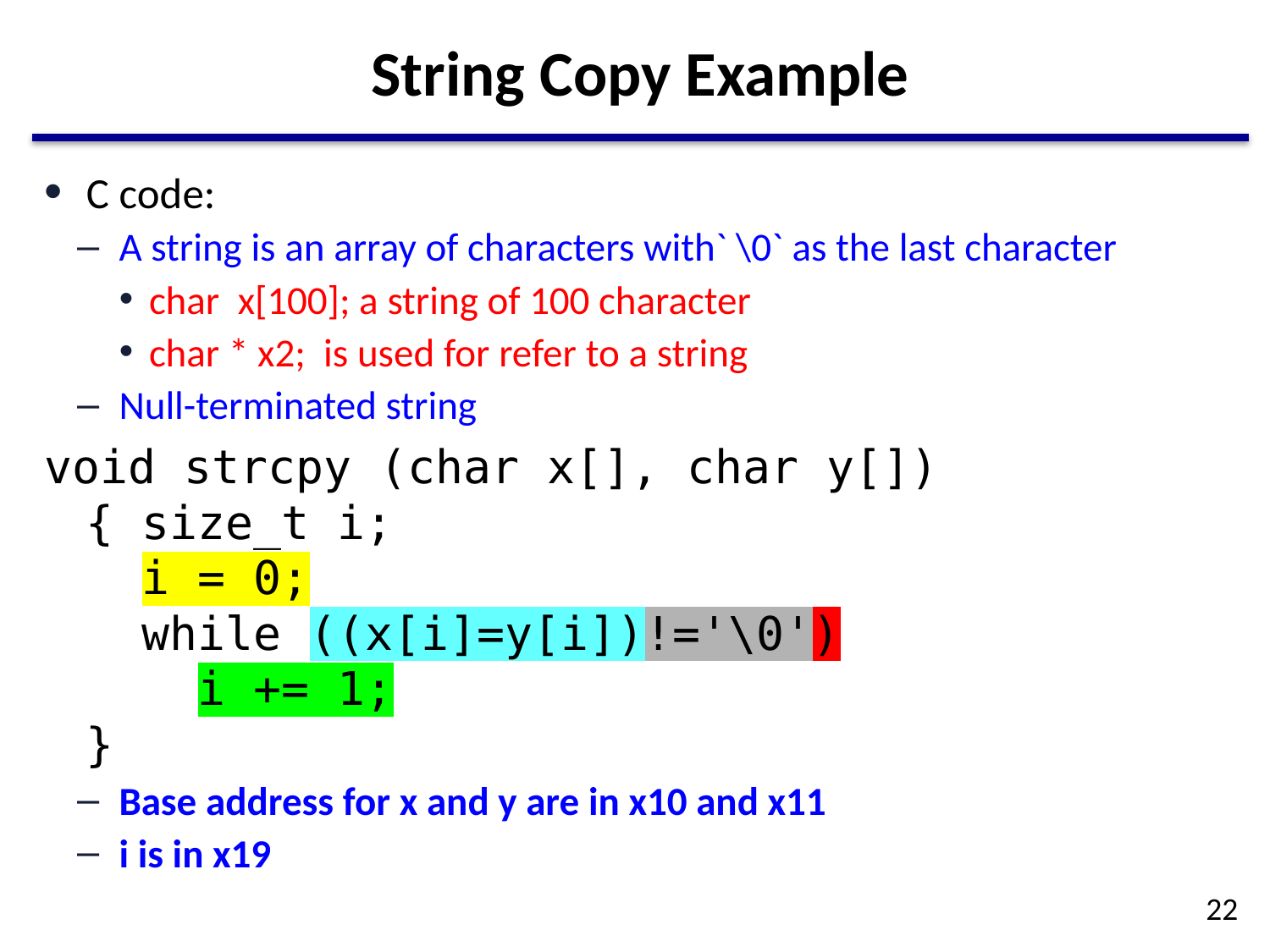

# String Copy Example
C code:
A string is an array of characters with` \0` as the last character
char  x[100]; a string of 100 character
char * x2;  is used for refer to a string
Null-terminated string
void strcpy (char x[], char y[])
{ size_t i;
  i = 0;
  while ((x[i]=y[i])!='\0')
    i += 1;
}
Base address for x and y are in x10 and x11
i is in x19
22